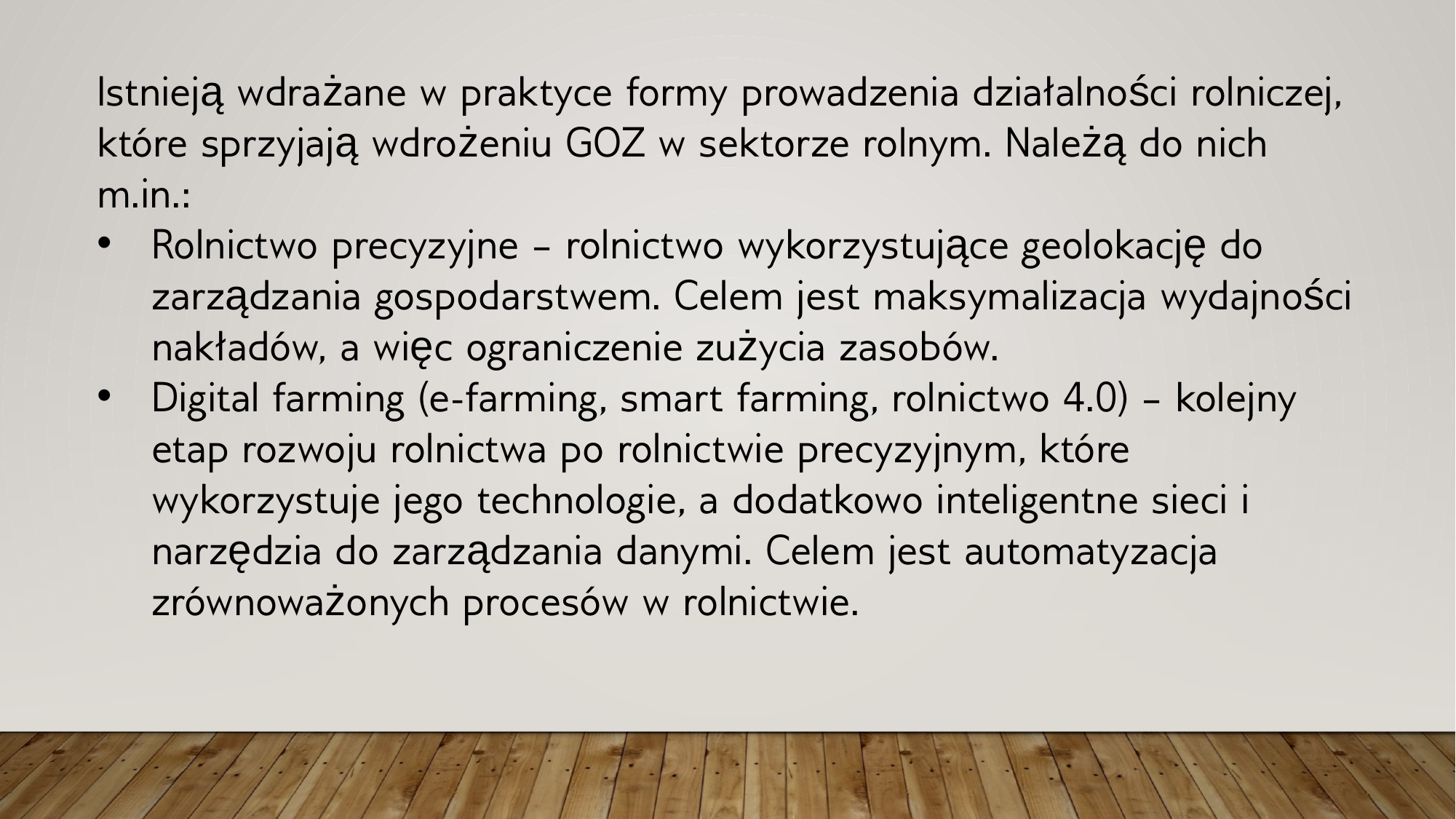

Istnieją wdrażane w praktyce formy prowadzenia działalności rolniczej, które sprzyjają wdrożeniu GOZ w sektorze rolnym. Należą do nich m.in.:
Rolnictwo precyzyjne – rolnictwo wykorzystujące geolokację do zarządzania gospodarstwem. Celem jest maksymalizacja wydajności nakładów, a więc ograniczenie zużycia zasobów.
Digital farming (e-farming, smart farming, rolnictwo 4.0) – kolejny etap rozwoju rolnictwa po rolnictwie precyzyjnym, które wykorzystuje jego technologie, a dodatkowo inteligentne sieci i narzędzia do zarządzania danymi. Celem jest automatyzacja zrównoważonych procesów w rolnictwie.